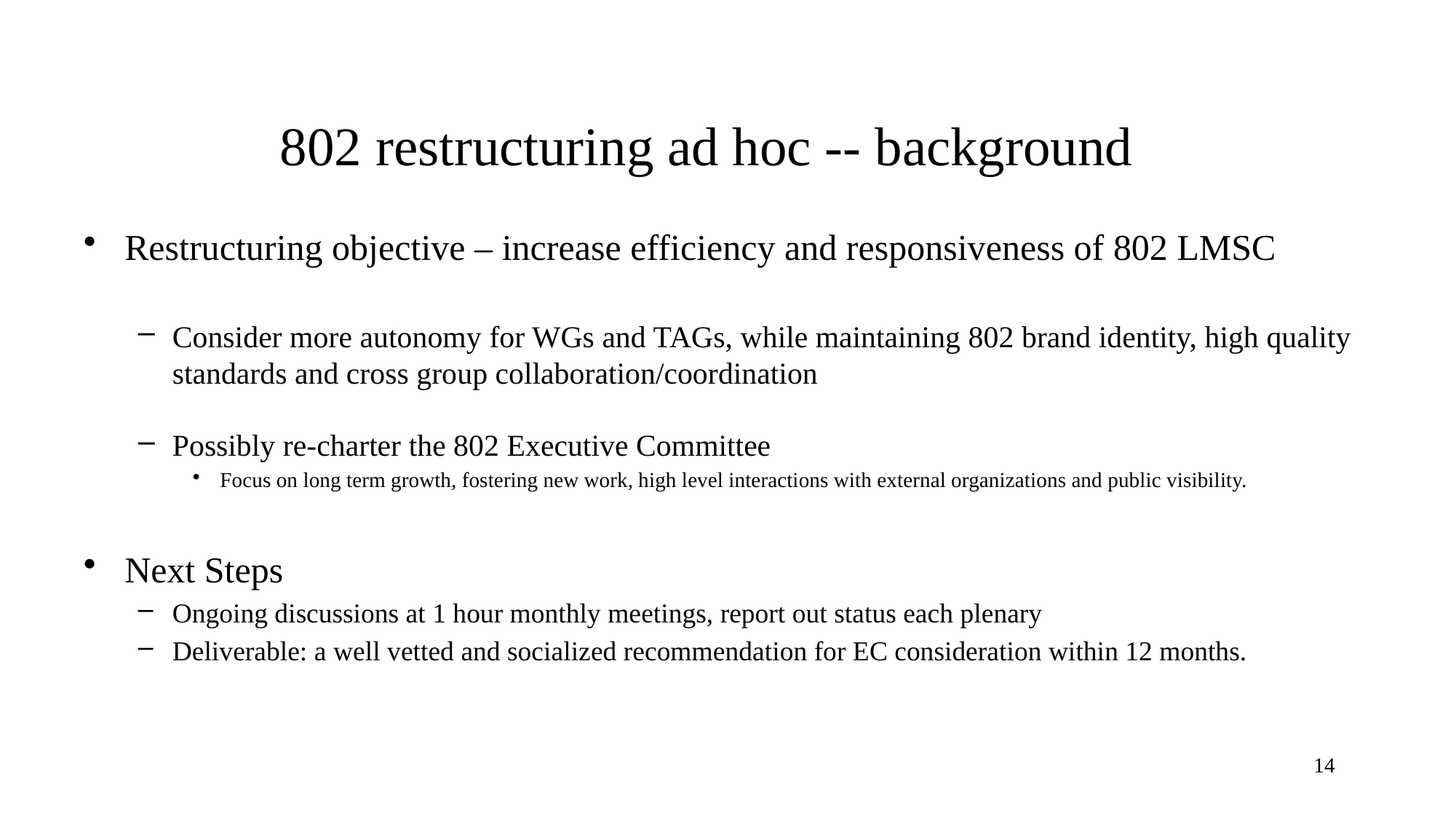

# 802 restructuring ad hoc -- background
Restructuring objective – increase efficiency and responsiveness of 802 LMSC
Consider more autonomy for WGs and TAGs, while maintaining 802 brand identity, high quality standards and cross group collaboration/coordination

Possibly re-charter the 802 Executive Committee
Focus on long term growth, fostering new work, high level interactions with external organizations and public visibility.

Next Steps
Ongoing discussions at 1 hour monthly meetings, report out status each plenary
Deliverable: a well vetted and socialized recommendation for EC consideration within 12 months.

14